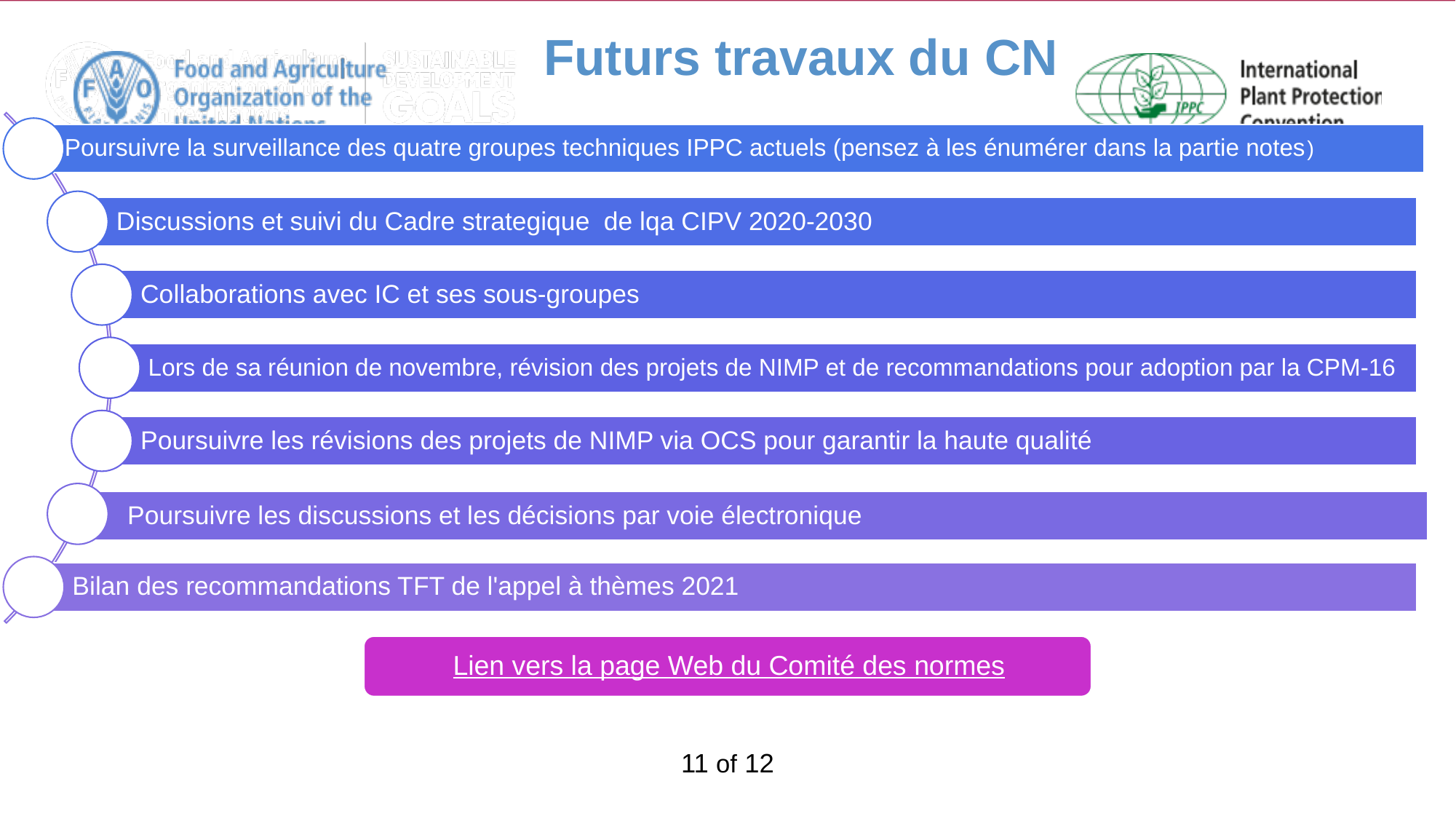

# Futurs travaux du CN
Poursuivre la surveillance des quatre groupes techniques IPPC actuels (pensez à les énumérer dans la partie notes)
Discussions et suivi du Cadre strategique  de lqa CIPV 2020-2030
Collaborations avec IC et ses sous-groupes
Lors de sa réunion de novembre, révision des projets de NIMP et de recommandations pour adoption par la CPM-16
Poursuivre les révisions des projets de NIMP via OCS pour garantir la haute qualité
Poursuivre les discussions et les décisions par voie électronique
Bilan des recommandations TFT de l'appel à thèmes 2021
Lien vers la page Web du Comité des normes
11 of 12